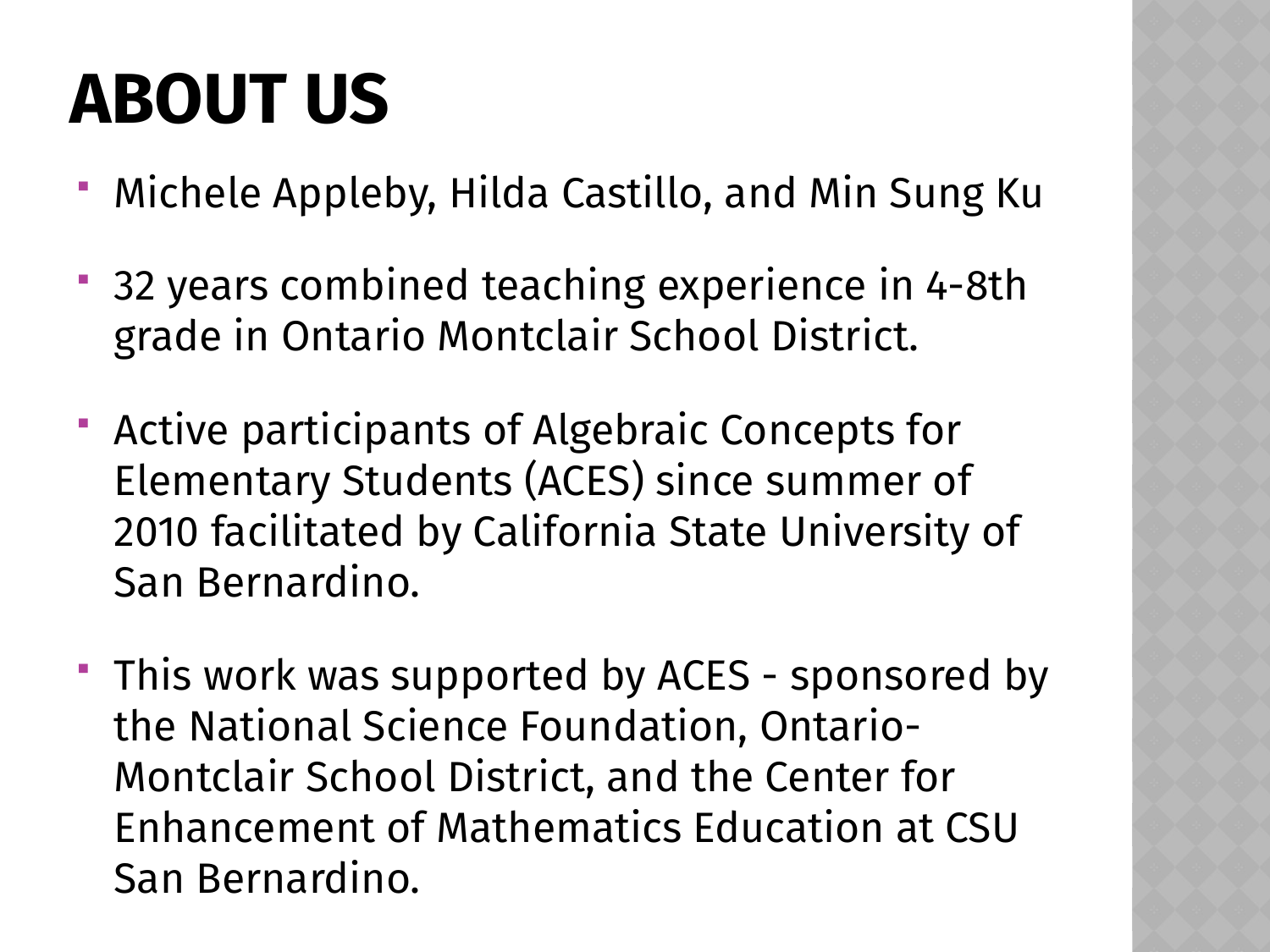

# About us
Michele Appleby, Hilda Castillo, and Min Sung Ku
32 years combined teaching experience in 4-8th grade in Ontario Montclair School District.
Active participants of Algebraic Concepts for Elementary Students (ACES) since summer of 2010 facilitated by California State University of San Bernardino.
This work was supported by ACES - sponsored by the National Science Foundation, Ontario-Montclair School District, and the Center for Enhancement of Mathematics Education at CSU San Bernardino.